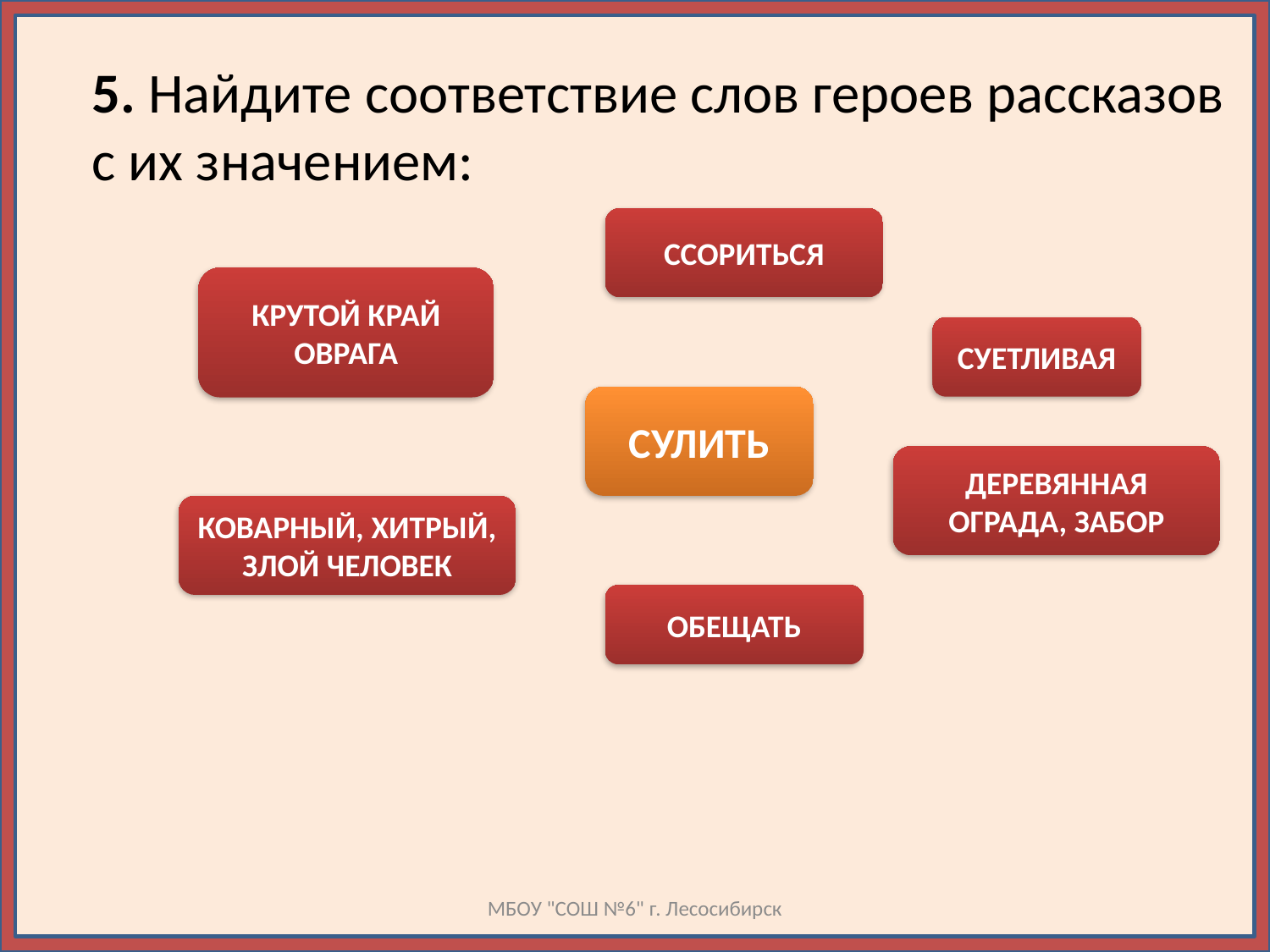

# 5. Найдите соответствие слов героев рассказов с их значением:
ССОРИТЬСЯ
КРУТОЙ КРАЙ ОВРАГА
СУЕТЛИВАЯ
СУЛИТЬ
ДЕРЕВЯННАЯ ОГРАДА, ЗАБОР
КОВАРНЫЙ, ХИТРЫЙ, ЗЛОЙ ЧЕЛОВЕК
ОБЕЩАТЬ
МБОУ "СОШ №6" г. Лесосибирск